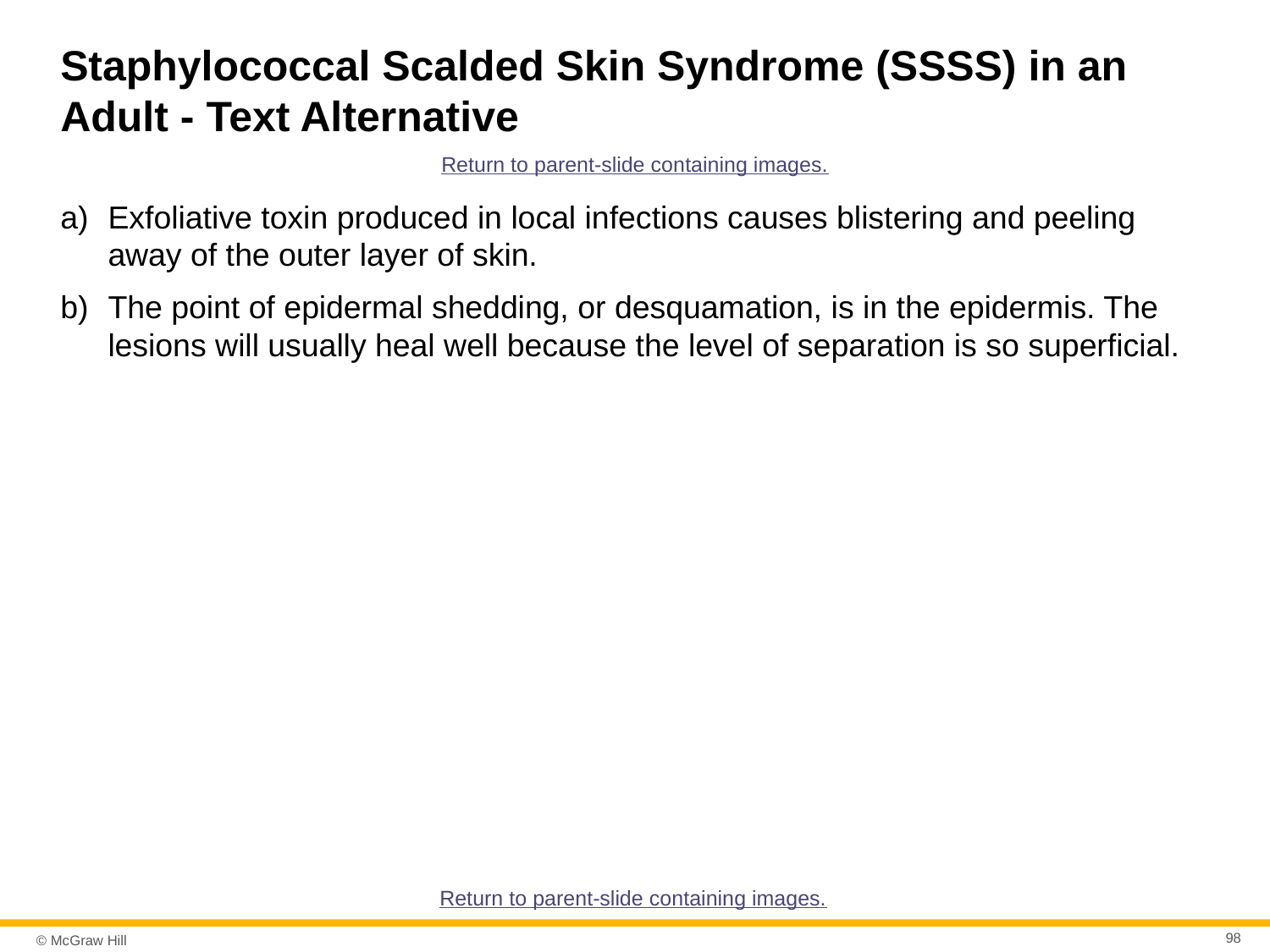

# Staphylococcal Scalded Skin Syndrome (SSSS) in an Adult - Text Alternative
Return to parent-slide containing images.
Exfoliative toxin produced in local infections causes blistering and peeling away of the outer layer of skin.
The point of epidermal shedding, or desquamation, is in the epidermis. The lesions will usually heal well because the level of separation is so superficial.
Return to parent-slide containing images.